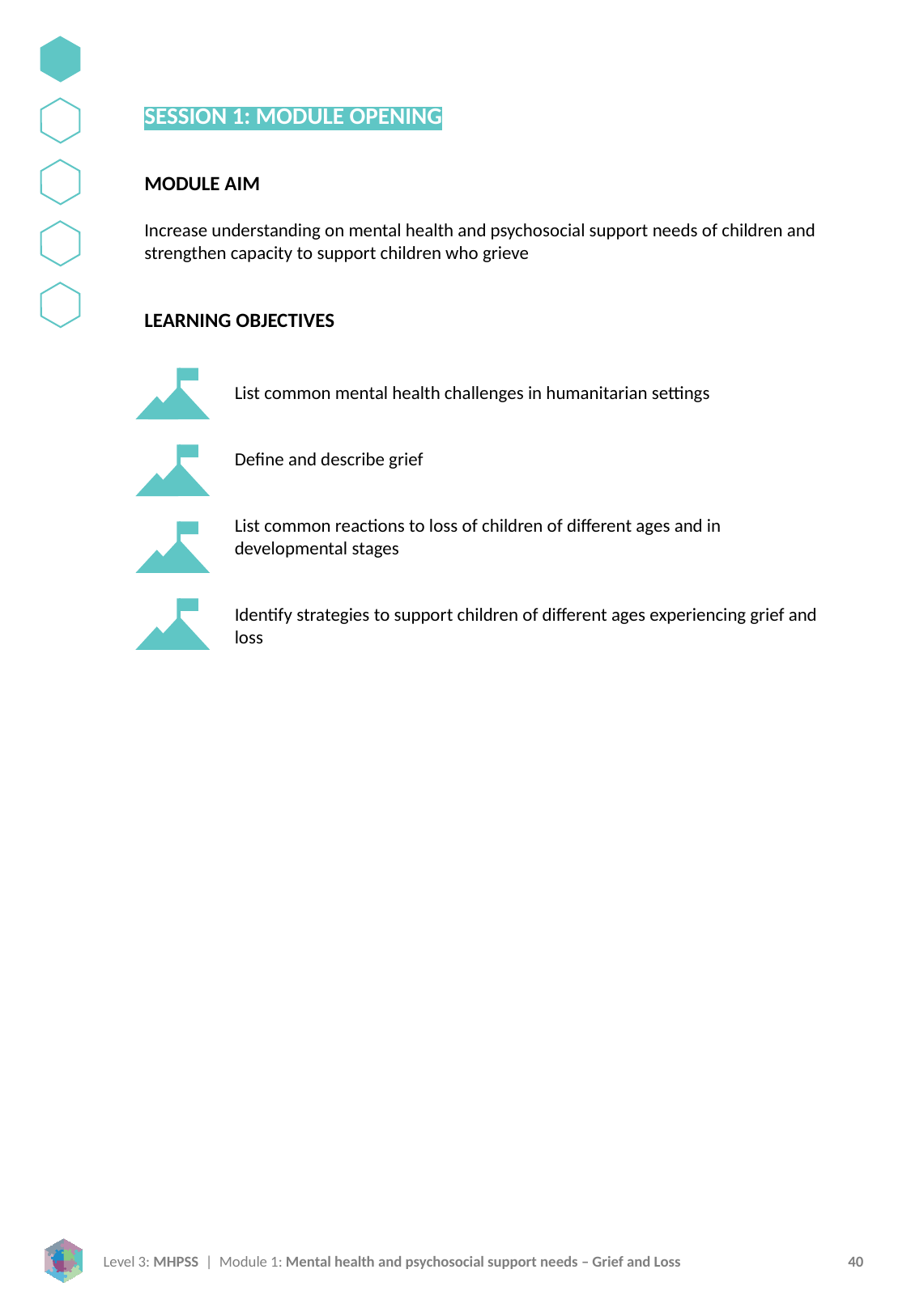

SESSION 1: MODULE OPENING

MODULE AIM
Increase understanding on mental health and psychosocial support needs of children and strengthen capacity to support children who grieve

LEARNING OBJECTIVES

List common mental health challenges in humanitarian settings

Define and describe grief

List common reactions to loss of children of different ages and in developmental stages

Identify strategies to support children of different ages experiencing grief and loss